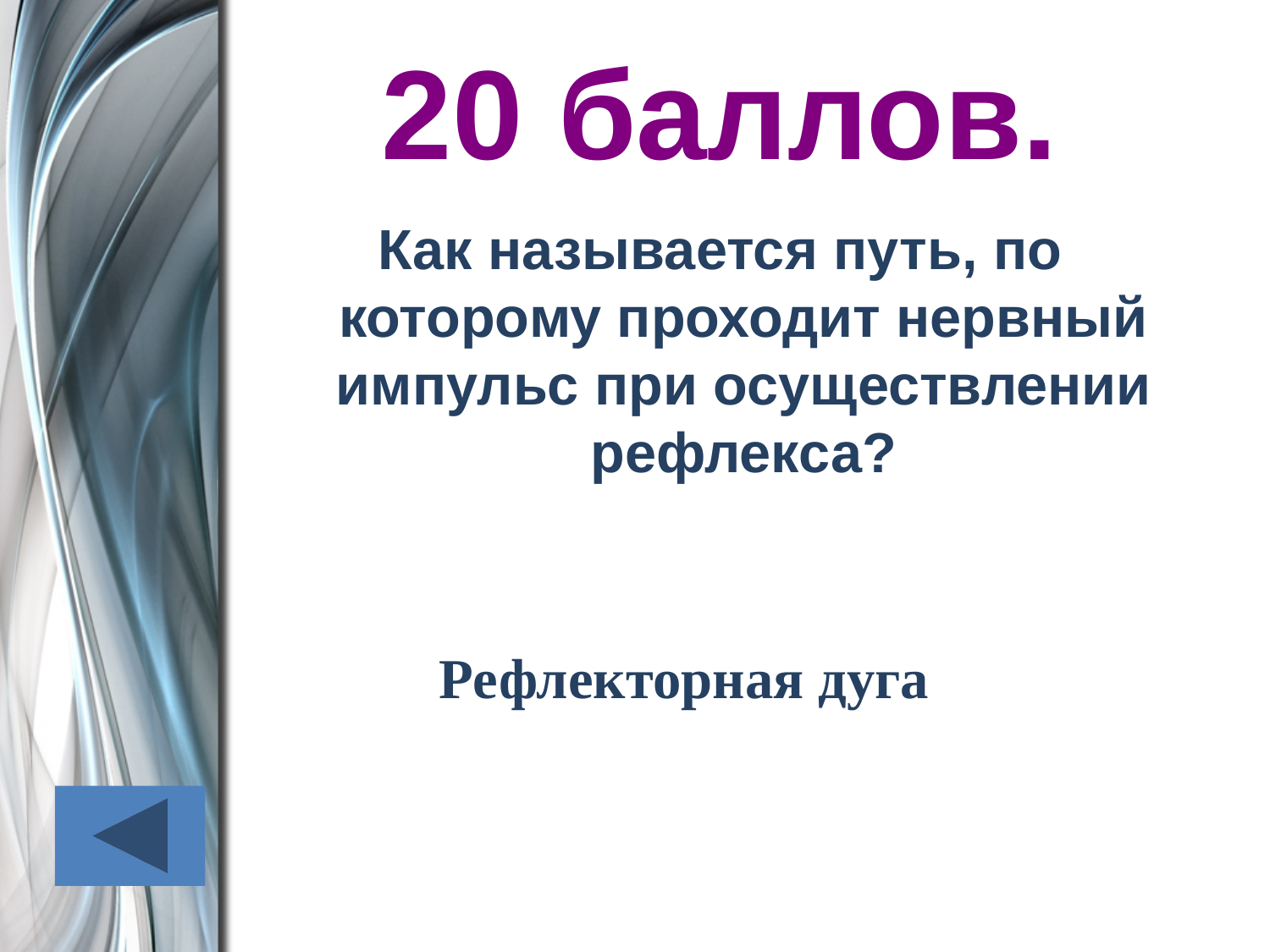

20 баллов.
Как называется путь, по которому проходит нервный импульс при осуществлении рефлекса?
Рефлекторная дуга